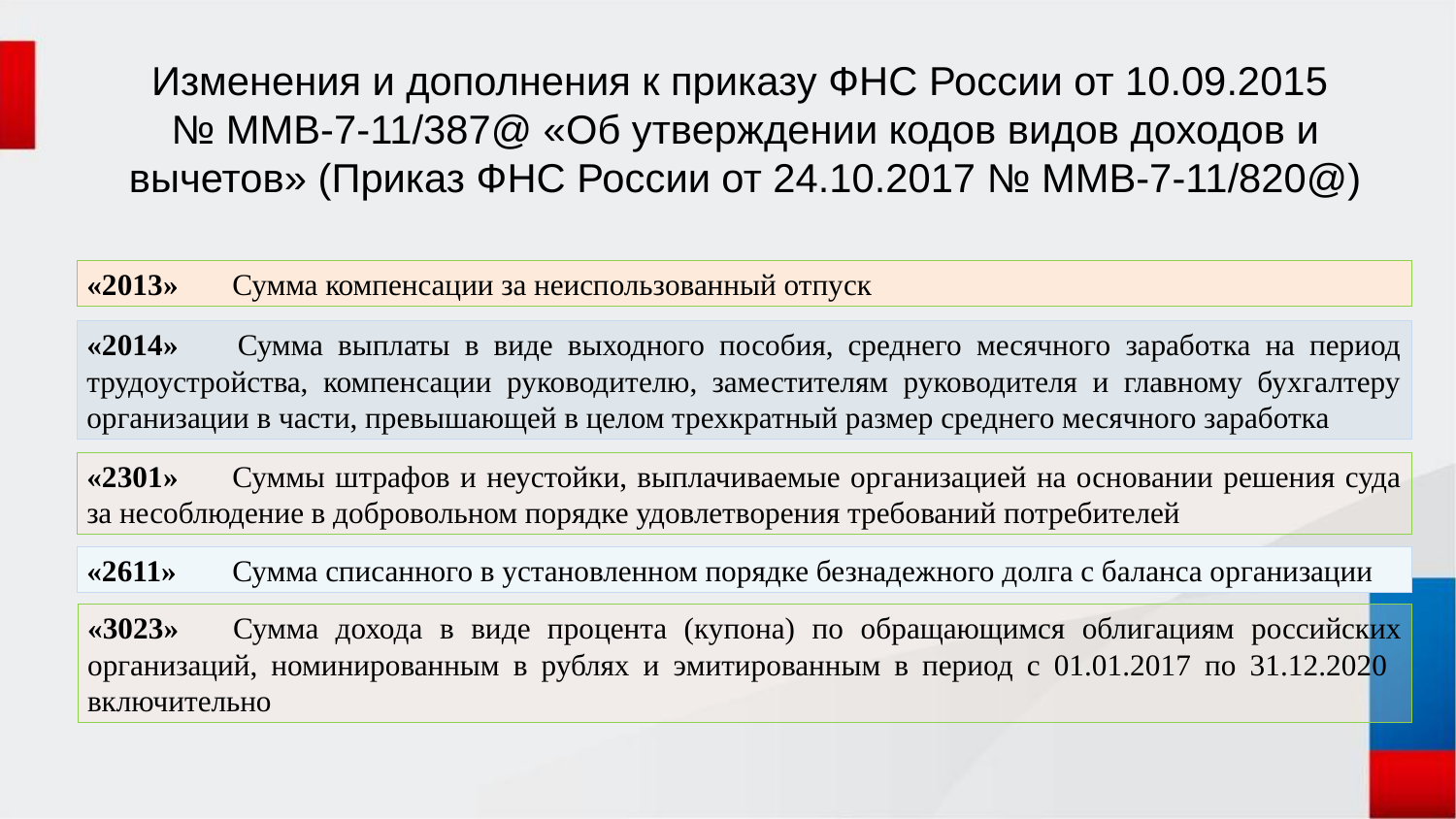

# Изменения и дополнения к приказу ФНС России от 10.09.2015 № ММВ-7-11/387@ «Об утверждении кодов видов доходов и вычетов» (Приказ ФНС России от 24.10.2017 № ММВ-7-11/820@)
«2013»	Сумма компенсации за неиспользованный отпуск
«2014»    Сумма выплаты в виде выходного пособия, среднего месячного заработка на период трудоустройства, компенсации руководителю, заместителям руководителя и главному бухгалтеру организации в части, превышающей в целом трехкратный размер среднего месячного заработка
«2301»	Суммы штрафов и неустойки, выплачиваемые организацией на основании решения суда за несоблюдение в добровольном порядке удовлетворения требований потребителей
«2611»	Сумма списанного в установленном порядке безнадежного долга с баланса организации
«3023»	Сумма дохода в виде процента (купона) по обращающимся облигациям российских организаций, номинированным в рублях и эмитированным в период с 01.01.2017 по 31.12.2020  включительно